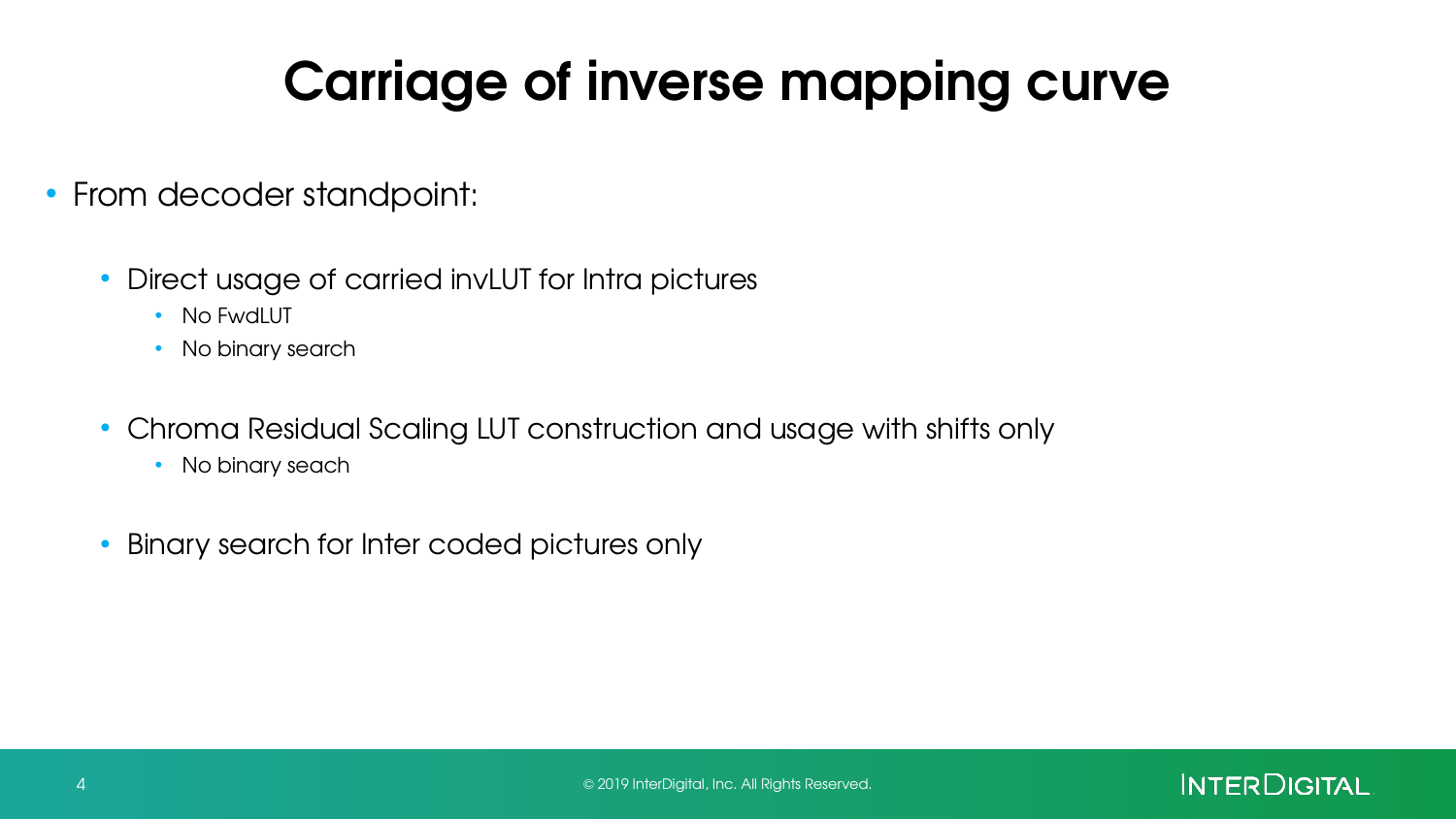

# Carriage of inverse mapping curve
From decoder standpoint:

Direct usage of carried invLUT for Intra pictures
No FwdLUT
No binary search

Chroma Residual Scaling LUT construction and usage with shifts only
No binary seach

Binary search for Inter coded pictures only

4
© 2019 InterDigital, Inc. All Rights Reserved.